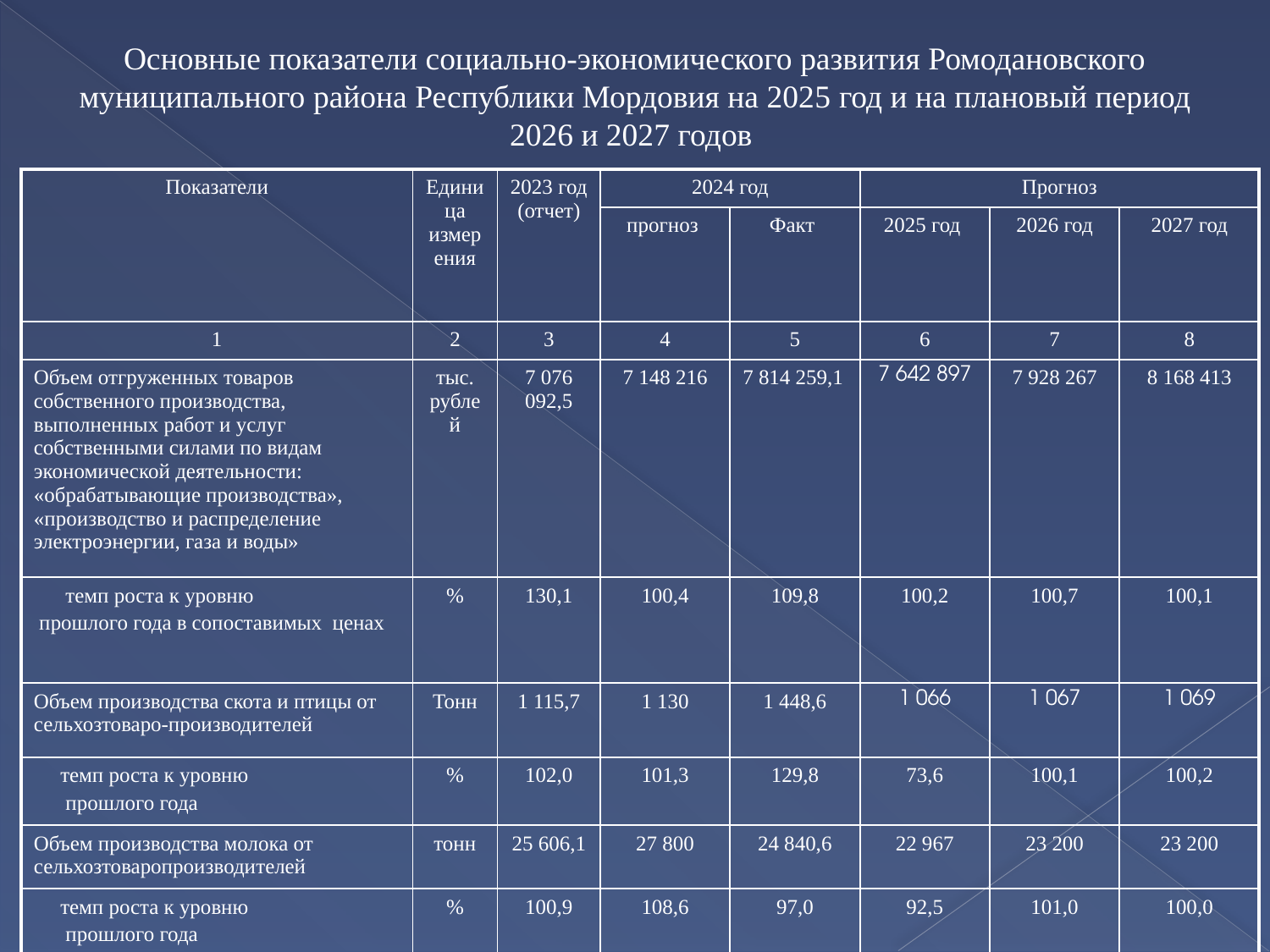

Основные показатели социально-экономического развития Ромодановского муниципального района Республики Мордовия на 2025 год и на плановый период 2026 и 2027 годов
| Показатели | Единица измерения | 2023 год (отчет) | 2024 год |  | Прогноз |  |  |
| --- | --- | --- | --- | --- | --- | --- | --- |
|  |  |  | прогноз | Факт | 2025 год | 2026 год | 2027 год |
| 1 | 2 | 3 | 4 | 5 | 6 | 7 | 8 |
| Объем отгруженных товаров собственного производства, выполненных работ и услуг собственными силами по видам экономической деятельности: «обрабатывающие производства», «производство и распределение электроэнергии, газа и воды» | тыс. рублей | 7 076 092,5 | 7 148 216 | 7 814 259,1 | 7 642 897 | 7 928 267 | 8 168 413 |
| темп роста к уровню прошлого года в сопоставимых ценах | % | 130,1 | 100,4 | 109,8 | 100,2 | 100,7 | 100,1 |
| Объем производства скота и птицы от сельхозтоваро-производителей | Тонн | 1 115,7 | 1 130 | 1 448,6 | 1 066 | 1 067 | 1 069 |
| темп роста к уровню прошлого года | % | 102,0 | 101,3 | 129,8 | 73,6 | 100,1 | 100,2 |
| Объем производства молока от сельхозтоваропроизводителей | тонн | 25 606,1 | 27 800 | 24 840,6 | 22 967 | 23 200 | 23 200 |
| темп роста к уровню прошлого года | % | 100,9 | 108,6 | 97,0 | 92,5 | 101,0 | 100,0 |